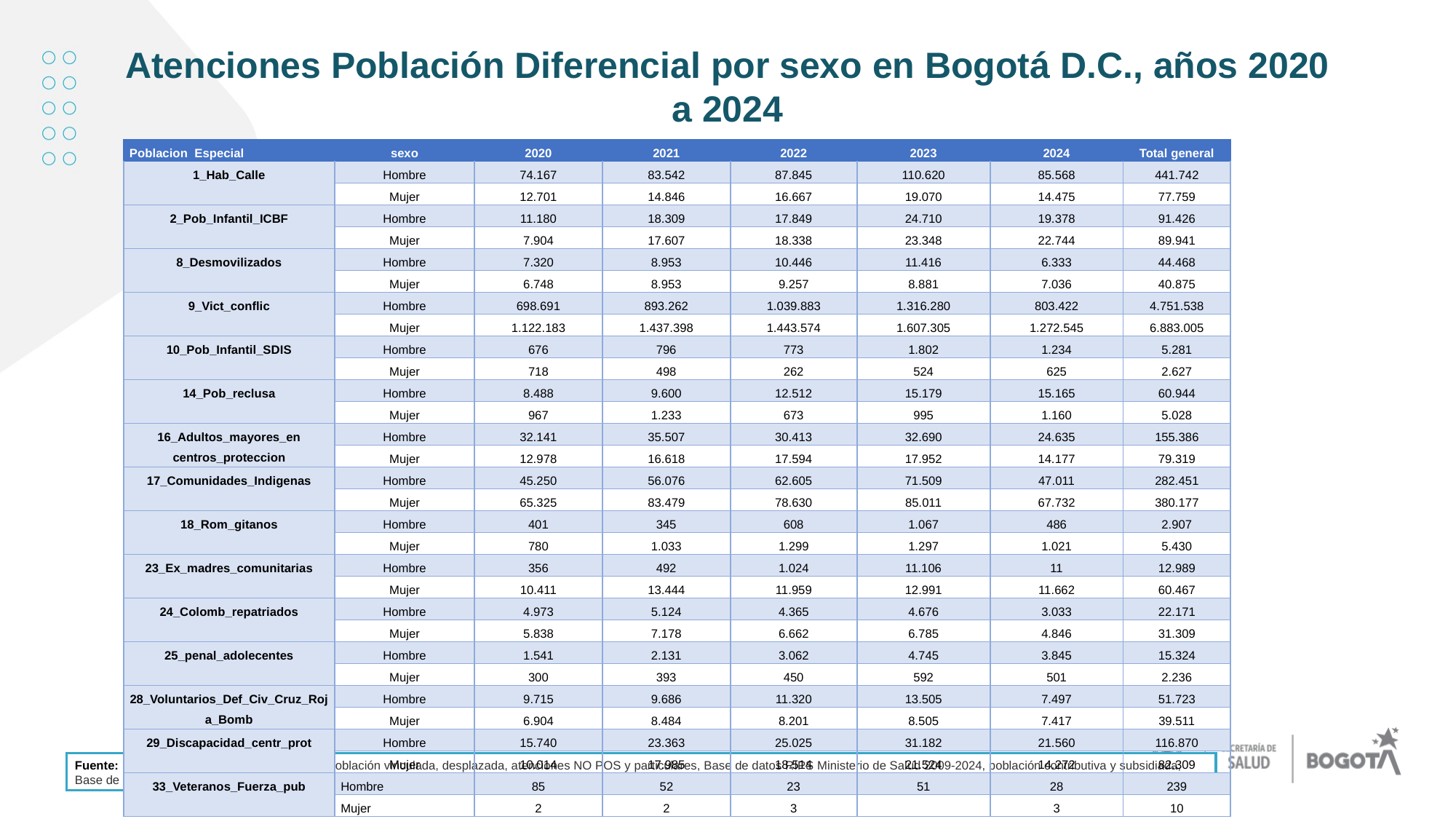

# Atenciones Población Diferencial por sexo en Bogotá D.C., años 2020 a 2024
| Poblacion Especial | sexo | 2020 | 2021 | 2022 | 2023 | 2024 | Total general |
| --- | --- | --- | --- | --- | --- | --- | --- |
| 1\_Hab\_Calle | Hombre | 74.167 | 83.542 | 87.845 | 110.620 | 85.568 | 441.742 |
|  | Mujer | 12.701 | 14.846 | 16.667 | 19.070 | 14.475 | 77.759 |
| 2\_Pob\_Infantil\_ICBF | Hombre | 11.180 | 18.309 | 17.849 | 24.710 | 19.378 | 91.426 |
|  | Mujer | 7.904 | 17.607 | 18.338 | 23.348 | 22.744 | 89.941 |
| 8\_Desmovilizados | Hombre | 7.320 | 8.953 | 10.446 | 11.416 | 6.333 | 44.468 |
|  | Mujer | 6.748 | 8.953 | 9.257 | 8.881 | 7.036 | 40.875 |
| 9\_Vict\_conflic | Hombre | 698.691 | 893.262 | 1.039.883 | 1.316.280 | 803.422 | 4.751.538 |
|  | Mujer | 1.122.183 | 1.437.398 | 1.443.574 | 1.607.305 | 1.272.545 | 6.883.005 |
| 10\_Pob\_Infantil\_SDIS | Hombre | 676 | 796 | 773 | 1.802 | 1.234 | 5.281 |
|  | Mujer | 718 | 498 | 262 | 524 | 625 | 2.627 |
| 14\_Pob\_reclusa | Hombre | 8.488 | 9.600 | 12.512 | 15.179 | 15.165 | 60.944 |
|  | Mujer | 967 | 1.233 | 673 | 995 | 1.160 | 5.028 |
| 16\_Adultos\_mayores\_en centros\_proteccion | Hombre | 32.141 | 35.507 | 30.413 | 32.690 | 24.635 | 155.386 |
|  | Mujer | 12.978 | 16.618 | 17.594 | 17.952 | 14.177 | 79.319 |
| 17\_Comunidades\_Indigenas | Hombre | 45.250 | 56.076 | 62.605 | 71.509 | 47.011 | 282.451 |
|  | Mujer | 65.325 | 83.479 | 78.630 | 85.011 | 67.732 | 380.177 |
| 18\_Rom\_gitanos | Hombre | 401 | 345 | 608 | 1.067 | 486 | 2.907 |
|  | Mujer | 780 | 1.033 | 1.299 | 1.297 | 1.021 | 5.430 |
| 23\_Ex\_madres\_comunitarias | Hombre | 356 | 492 | 1.024 | 11.106 | 11 | 12.989 |
|  | Mujer | 10.411 | 13.444 | 11.959 | 12.991 | 11.662 | 60.467 |
| 24\_Colomb\_repatriados | Hombre | 4.973 | 5.124 | 4.365 | 4.676 | 3.033 | 22.171 |
|  | Mujer | 5.838 | 7.178 | 6.662 | 6.785 | 4.846 | 31.309 |
| 25\_penal\_adolecentes | Hombre | 1.541 | 2.131 | 3.062 | 4.745 | 3.845 | 15.324 |
|  | Mujer | 300 | 393 | 450 | 592 | 501 | 2.236 |
| 28\_Voluntarios\_Def\_Civ\_Cruz\_Roja\_Bomb | Hombre | 9.715 | 9.686 | 11.320 | 13.505 | 7.497 | 51.723 |
|  | Mujer | 6.904 | 8.484 | 8.201 | 8.505 | 7.417 | 39.511 |
| 29\_Discapacidad\_centr\_prot | Hombre | 15.740 | 23.363 | 25.025 | 31.182 | 21.560 | 116.870 |
|  | Mujer | 10.014 | 17.985 | 18.514 | 21.524 | 14.272 | 82.309 |
| 33\_Veteranos\_Fuerza\_pub | Hombre | 85 | 52 | 23 | 51 | 28 | 239 |
|  | Mujer | 2 | 2 | 3 |  | 3 | 10 |
Fuente: Base de datos RIPS SDS 2004-2024, población vinculada, desplazada, atenciones NO POS y particulares, Base de datos RIPS Ministerio de Salud 2009-2024, población contributiva y subsidiada, Base de datos Población Especial - (Aseguramiento) (Corte 2024/12/31)